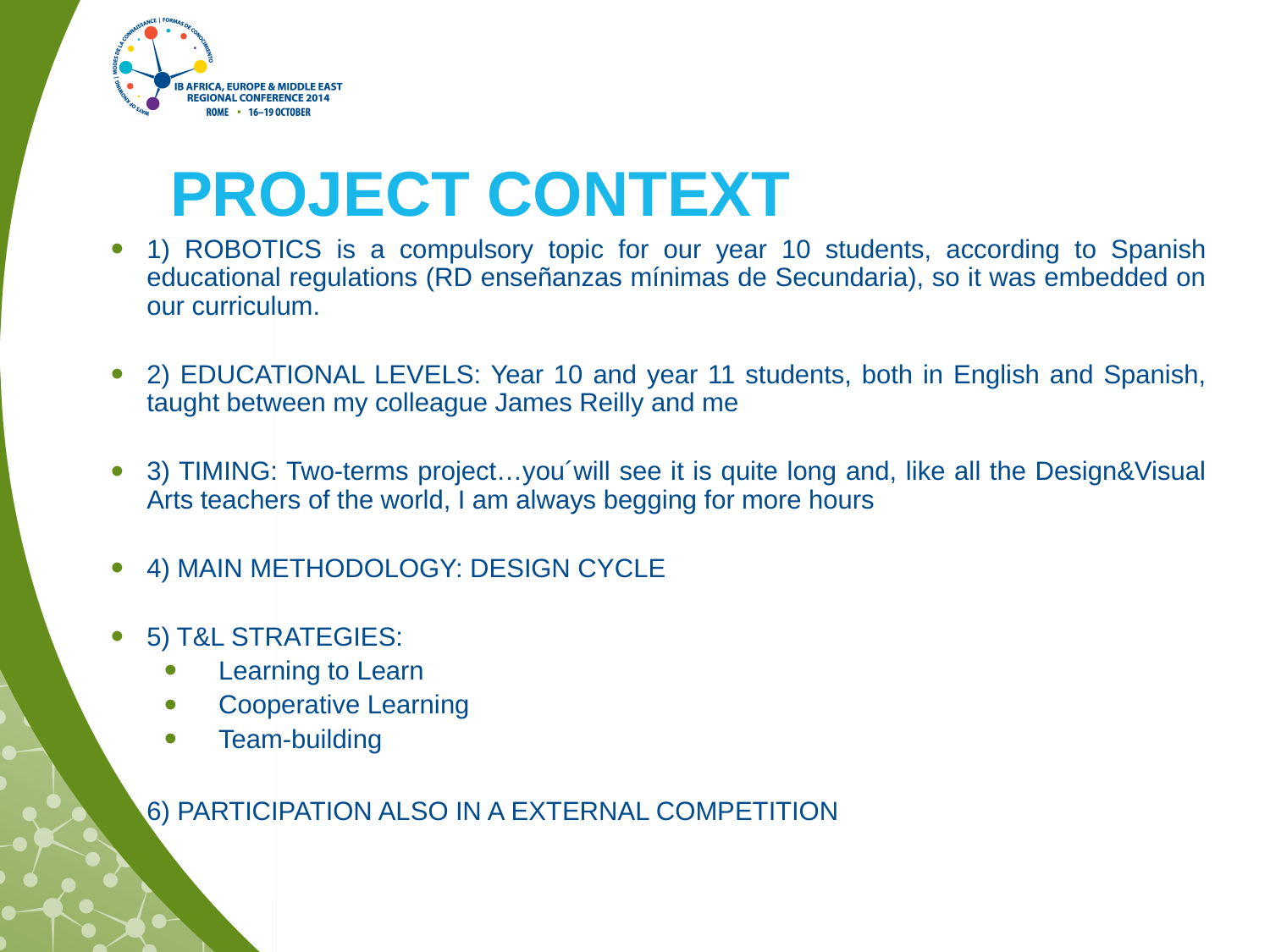

# PROJECT CONTEXT
1) ROBOTICS is a compulsory topic for our year 10 students, according to Spanish educational regulations (RD enseñanzas mínimas de Secundaria), so it was embedded on our curriculum.

2) EDUCATIONAL LEVELS: Year 10 and year 11 students, both in English and Spanish, taught between my colleague James Reilly and me

3) TIMING: Two-terms project…you´will see it is quite long and, like all the Design&Visual Arts teachers of the world, I am always begging for more hours

4) MAIN METHODOLOGY: DESIGN CYCLE

5) T&L STRATEGIES:
Learning to Learn
Cooperative Learning
Team-building

6) PARTICIPATION ALSO IN A EXTERNAL COMPETITION